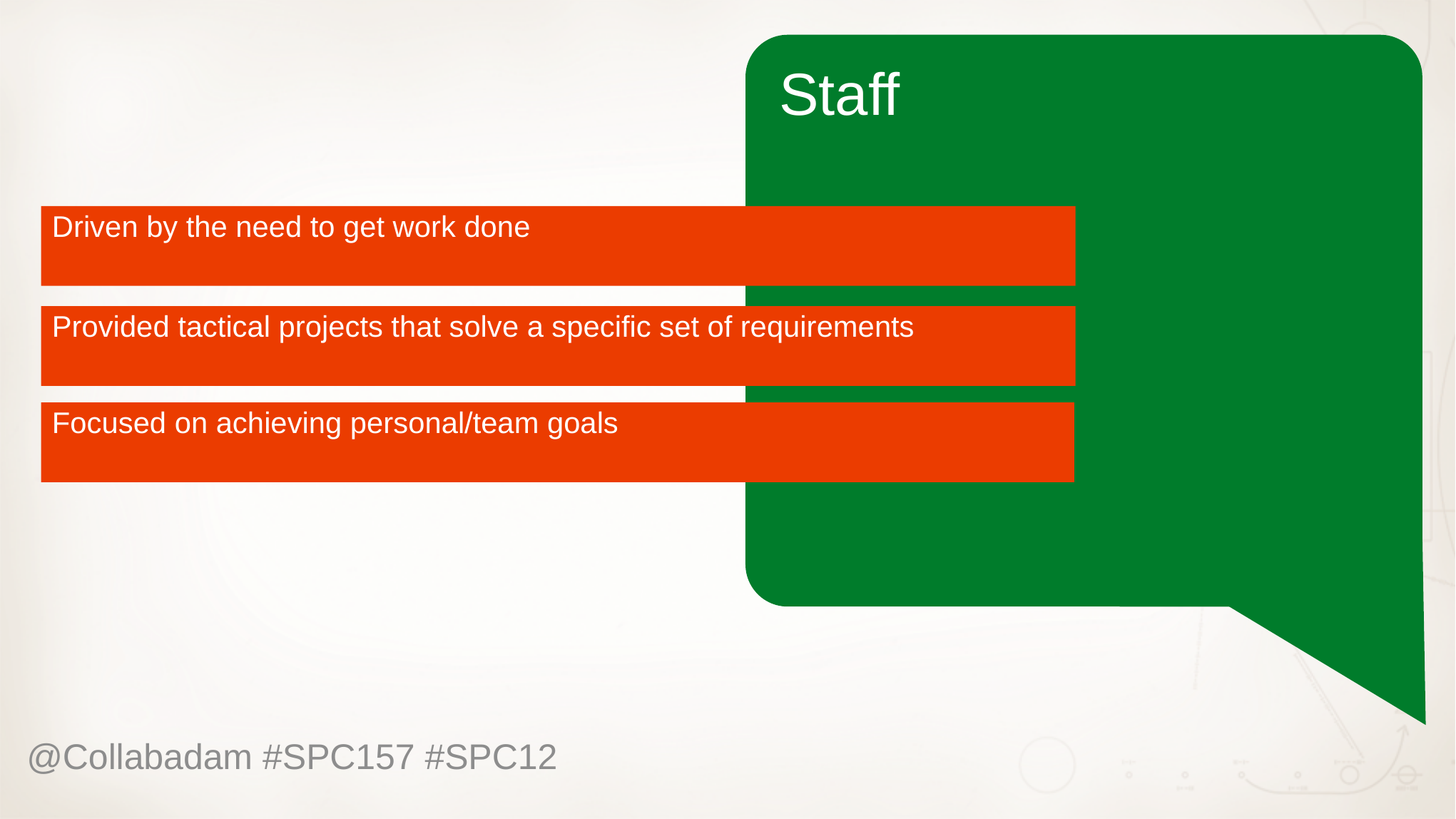

Staff

Driven by the need to get work done
Provided tactical projects that solve a specific set of requirements
Focused on achieving personal/team goals